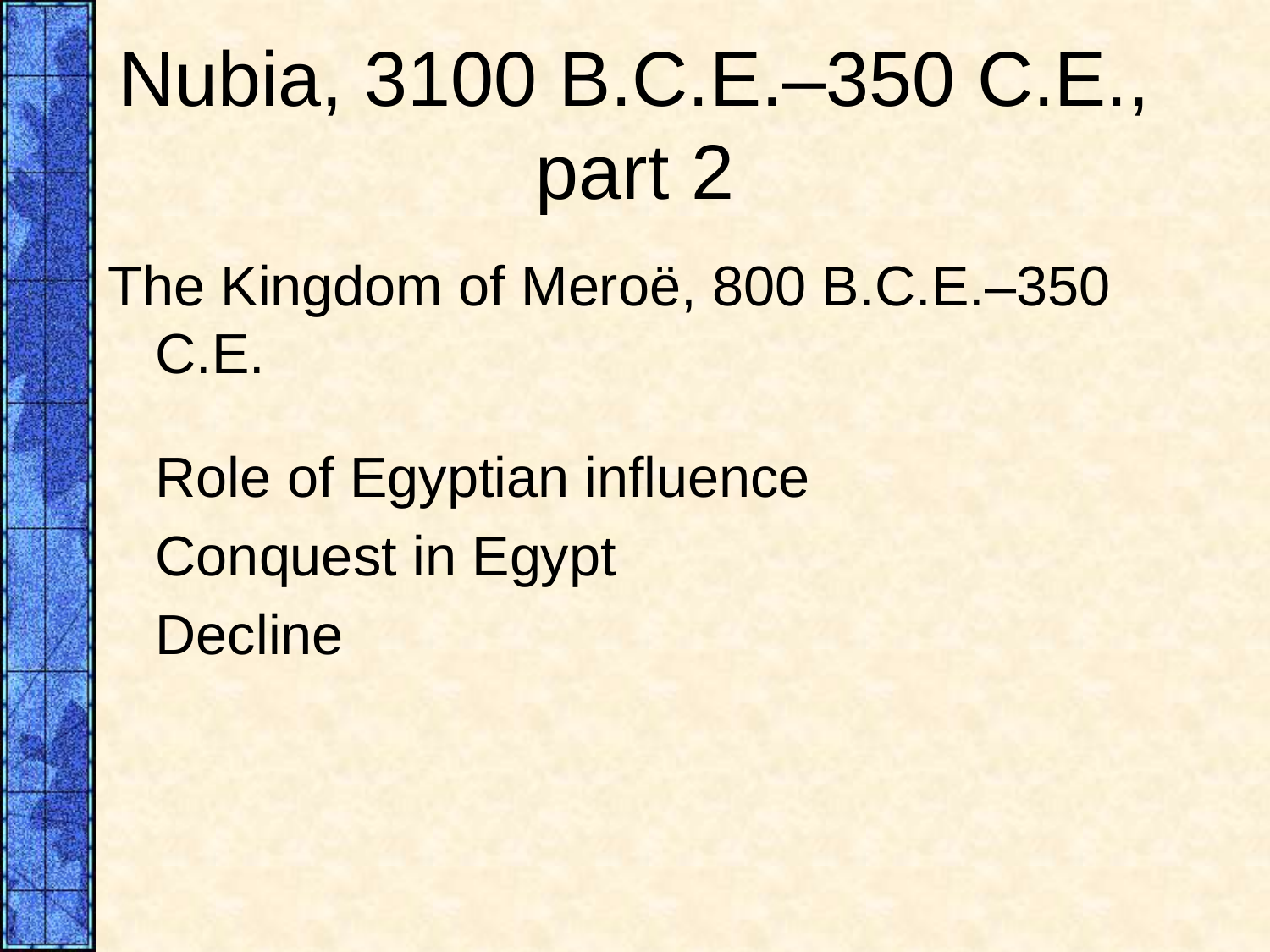

# Nubia, 3100 B.C.E.–350 C.E., part 2
The Kingdom of Meroë, 800 B.C.E.–350 C.E.
	Role of Egyptian influence
	Conquest in Egypt
	Decline